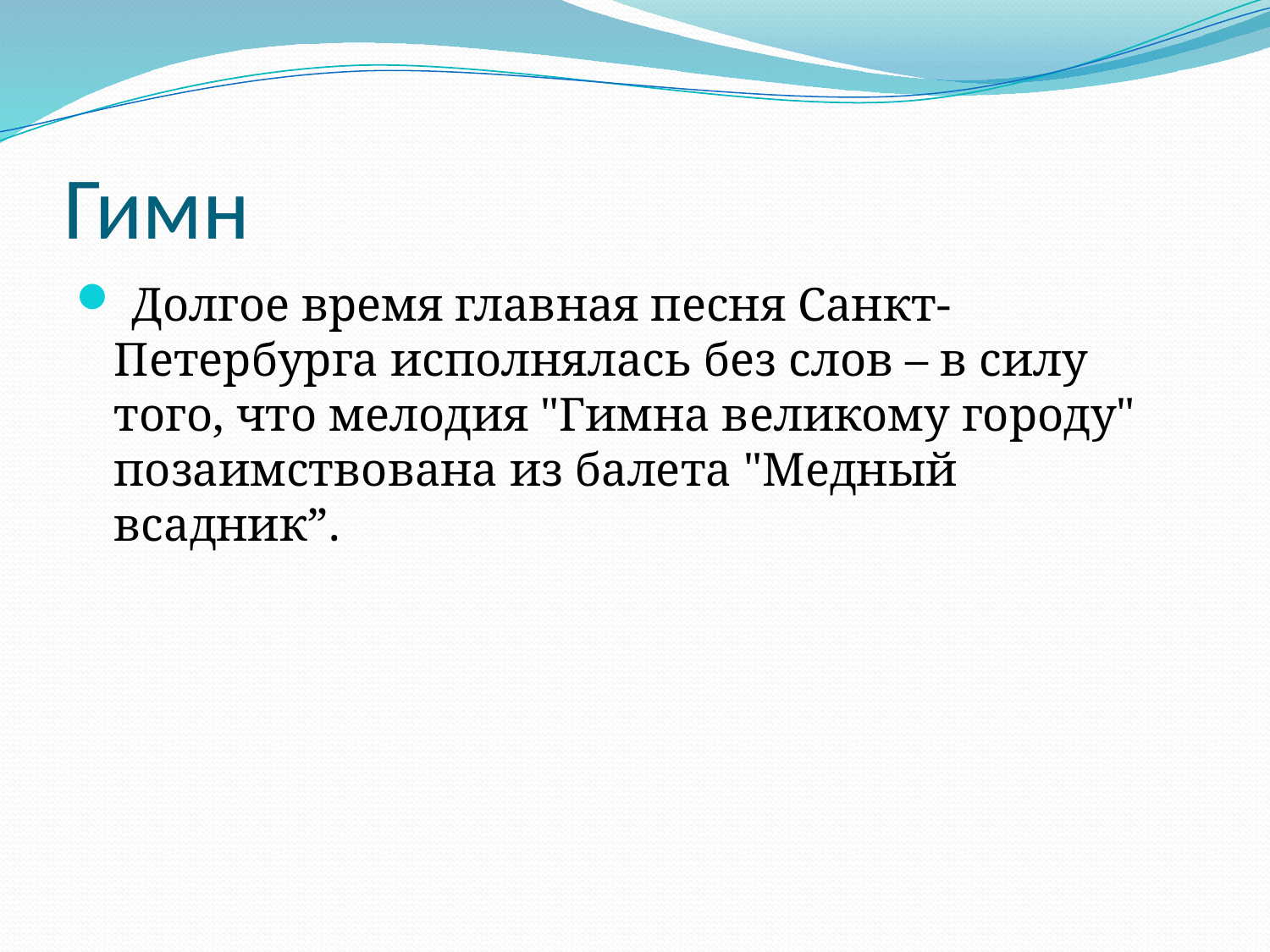

# Гимн
 Долгое время главная песня Санкт-Петербурга исполнялась без слов – в силу того, что мелодия "Гимна великому городу" позаимствована из балета "Медный всадник”.